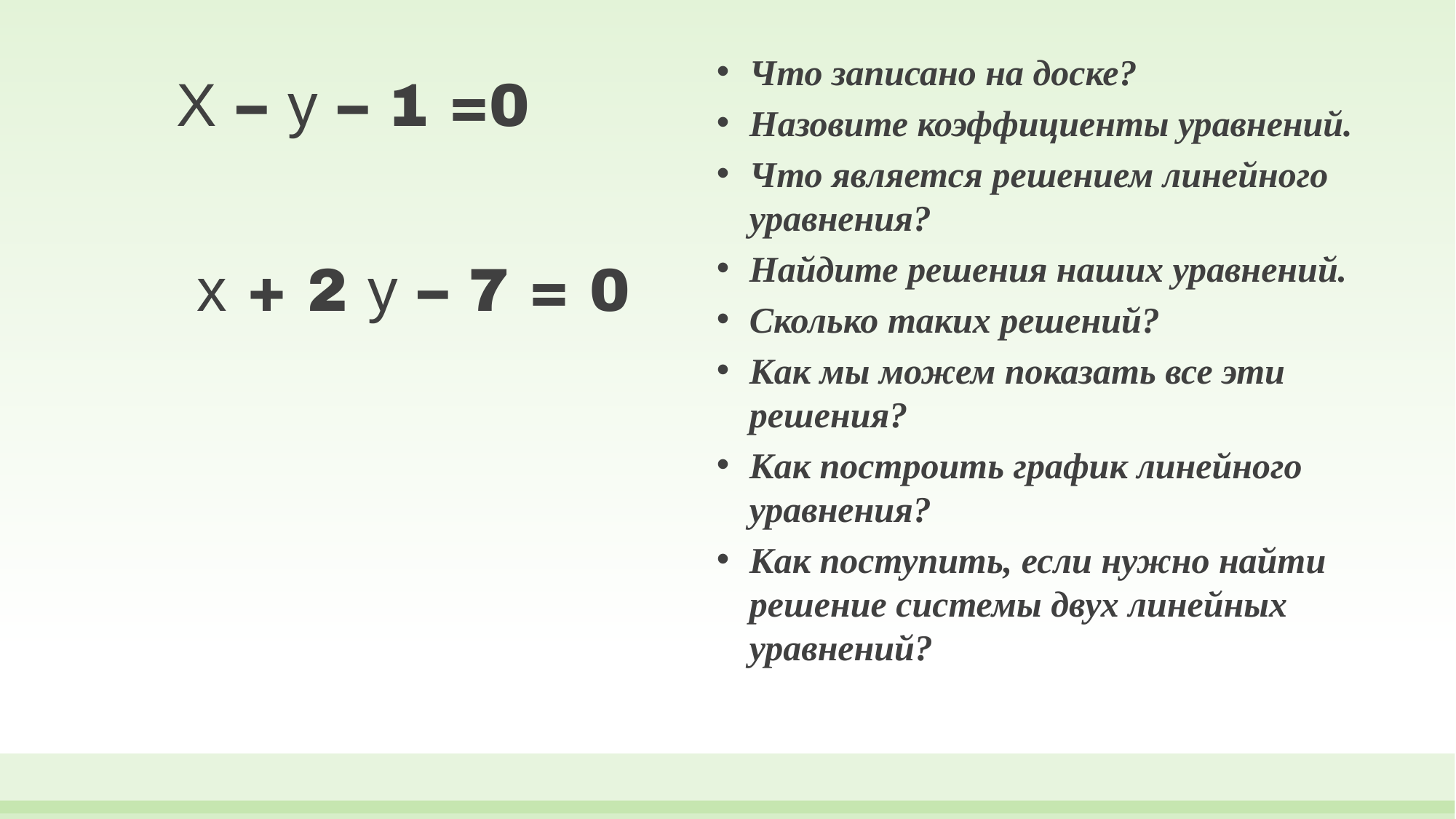

Что записано на доске?
Назовите коэффициенты уравнений.
Что является решением линейного уравнения?
Найдите решения наших уравнений.
Сколько таких решений?
Как мы можем показать все эти решения?
Как построить график линейного уравнения?
Как поступить, если нужно найти решение системы двух линейных уравнений?
Х – у – 1 =0

 х + 2 у – 7 = 0